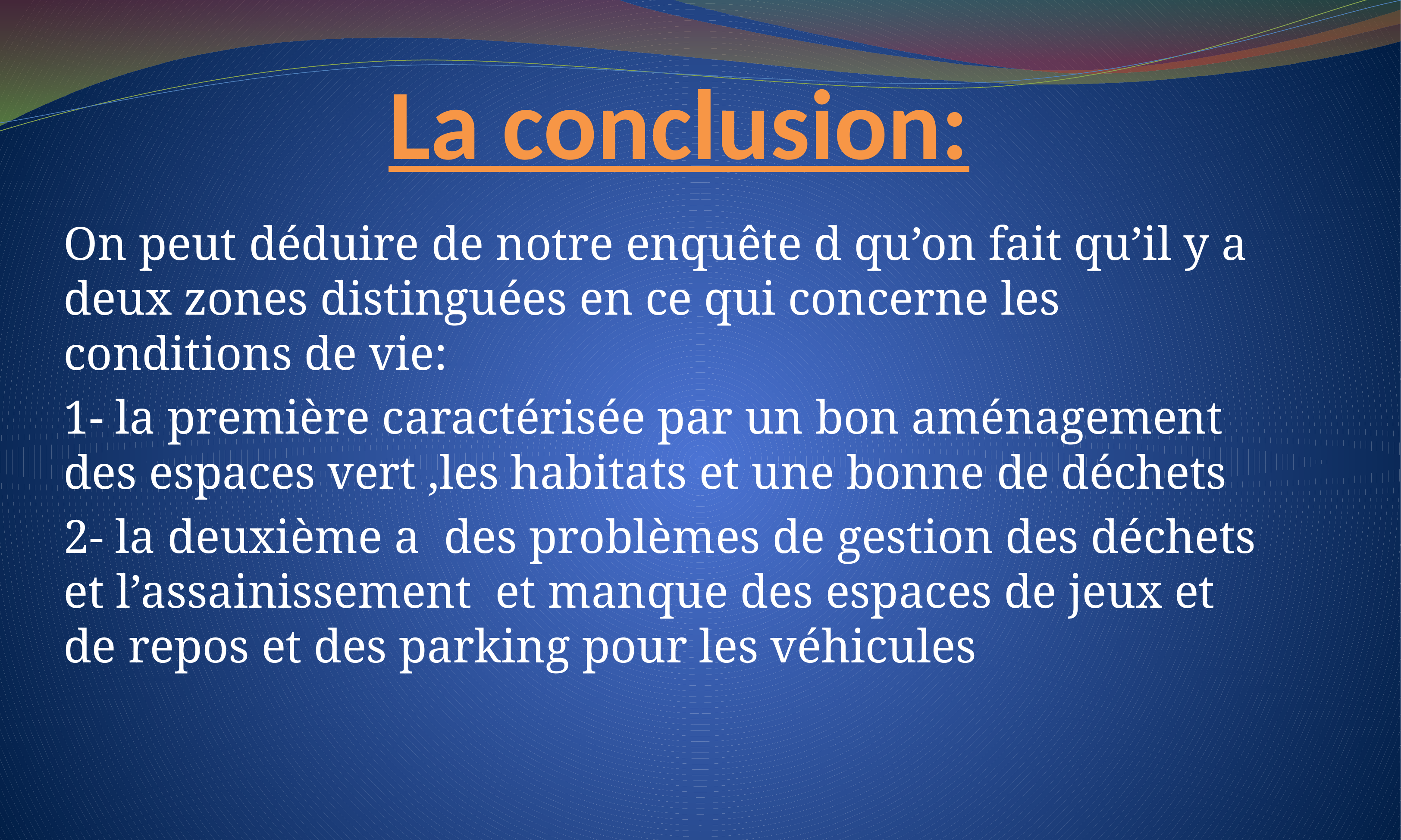

# La conclusion:
On peut déduire de notre enquête d qu’on fait qu’il y a deux zones distinguées en ce qui concerne les conditions de vie:
1- la première caractérisée par un bon aménagement des espaces vert ,les habitats et une bonne de déchets
2- la deuxième a  des problèmes de gestion des déchets et l’assainissement  et manque des espaces de jeux et de repos et des parking pour les véhicules